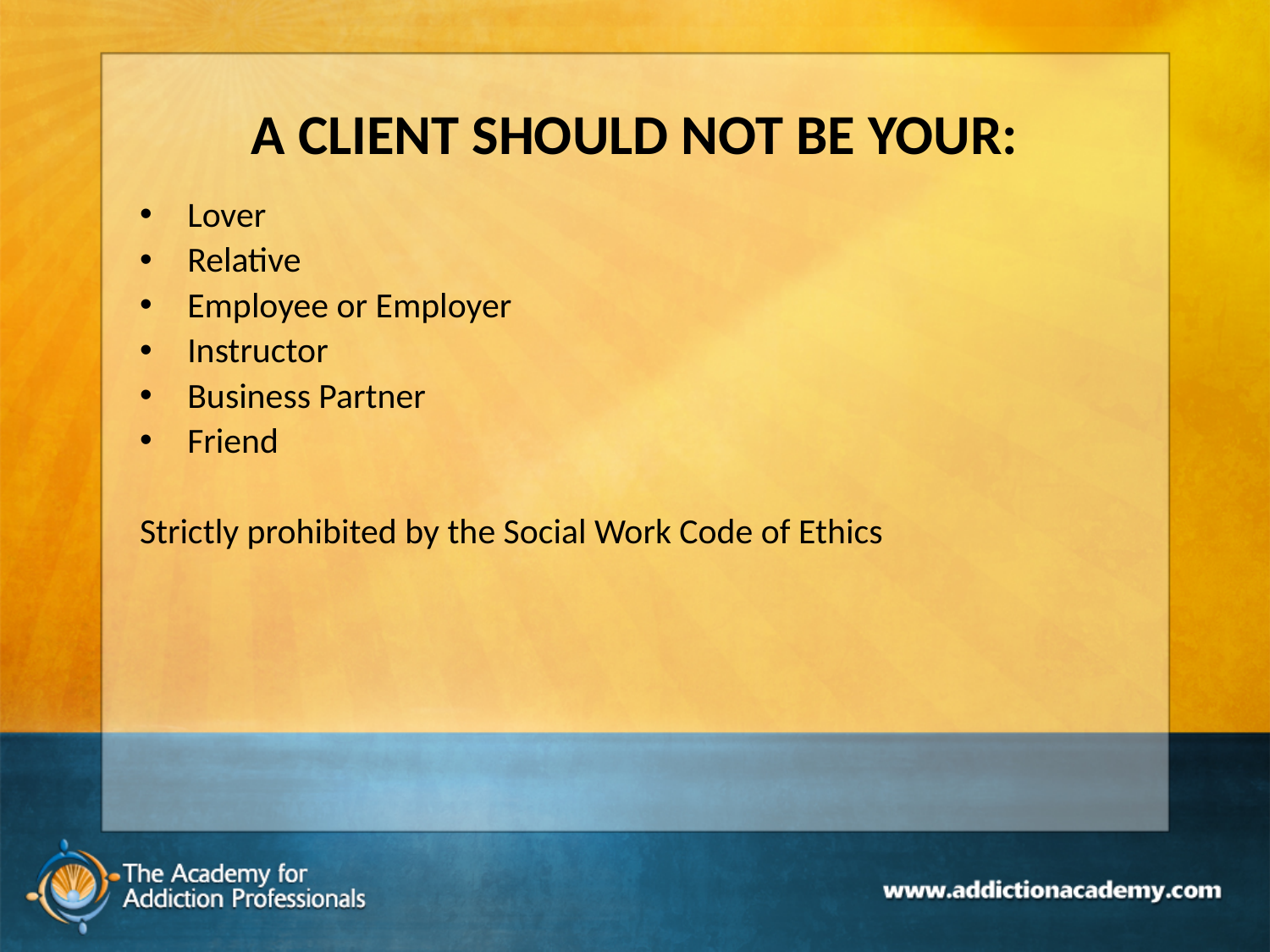

# A CLIENT SHOULD NOT BE YOUR:
Lover
Relative
Employee or Employer
Instructor
Business Partner
Friend

Strictly prohibited by the Social Work Code of Ethics